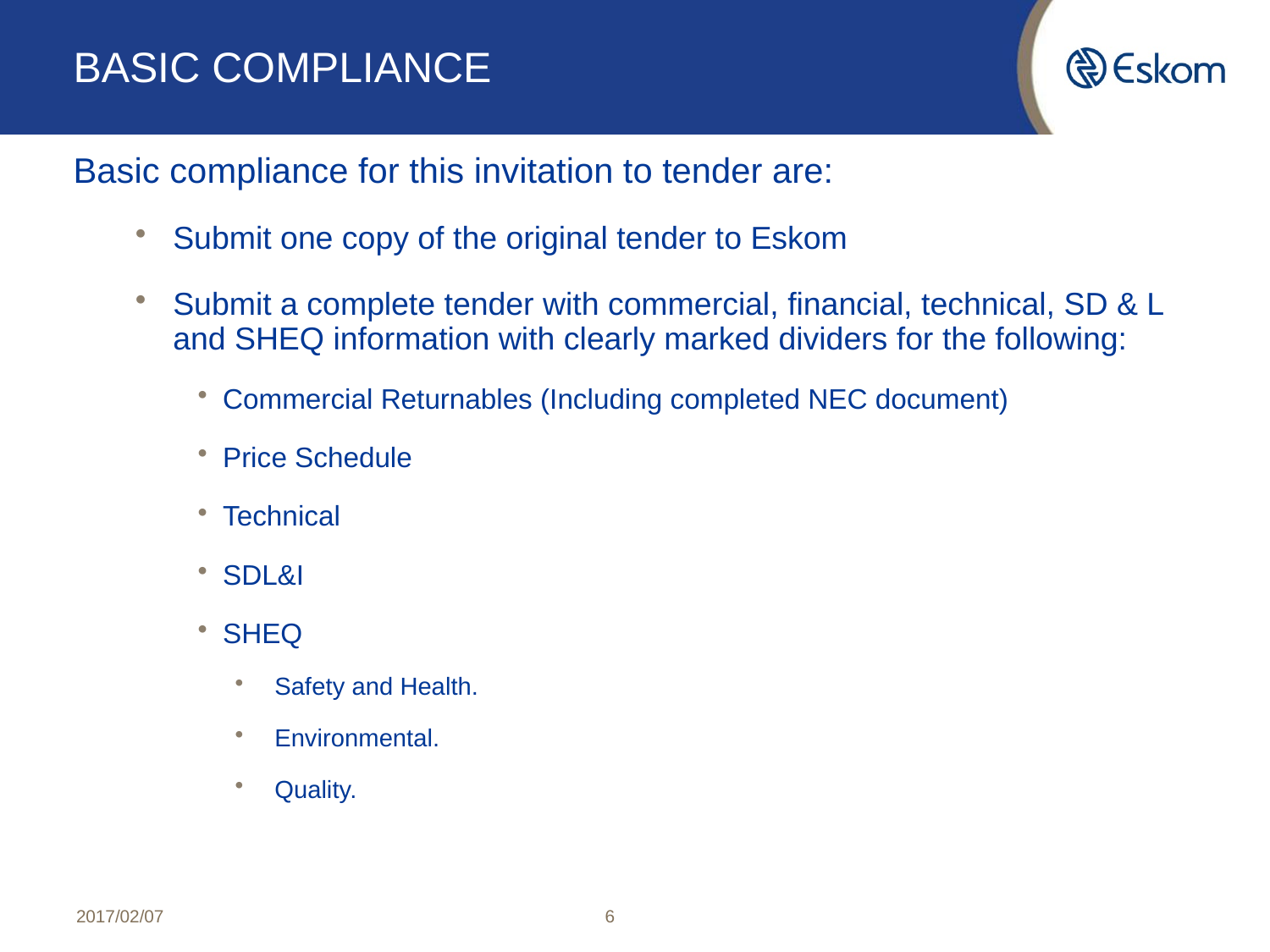

# BASIC COMPLIANCE
Basic compliance for this invitation to tender are:
Submit one copy of the original tender to Eskom
Submit a complete tender with commercial, financial, technical, SD & L and SHEQ information with clearly marked dividers for the following:
Commercial Returnables (Including completed NEC document)
Price Schedule
Technical
SDL&I
SHEQ
Safety and Health.
Environmental.
Quality.

2017/02/07
6